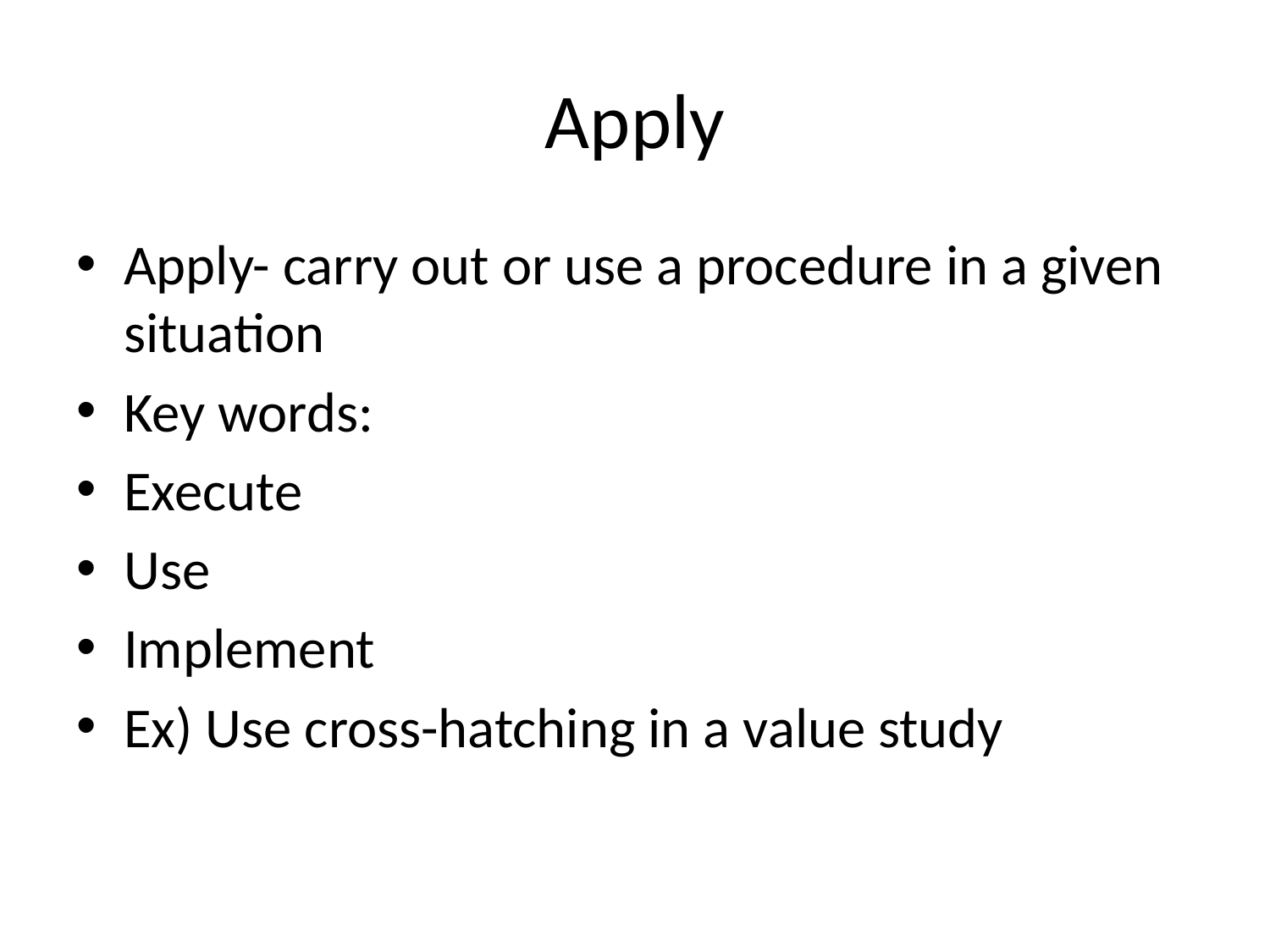

# Apply
Apply- carry out or use a procedure in a given situation
Key words:
Execute
Use
Implement
Ex) Use cross-hatching in a value study